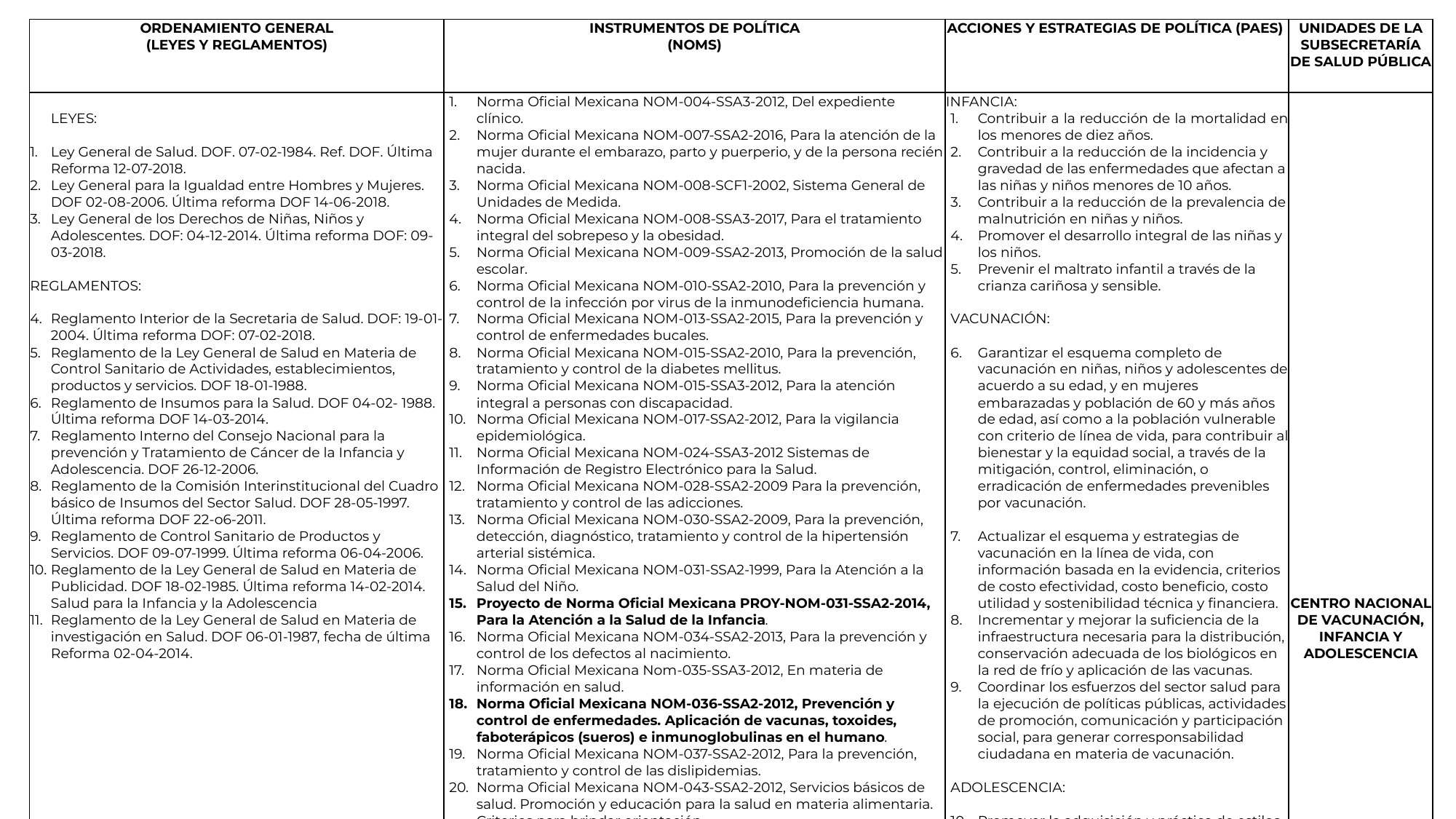

| ORDENAMIENTO GENERAL (LEYES Y REGLAMENTOS) | INSTRUMENTOS DE POLÍTICA (NOMS) | ACCIONES Y ESTRATEGIAS DE POLÍTICA (PAES) | UNIDADES DE LA SUBSECRETARÍA DE SALUD PÚBLICA |
| --- | --- | --- | --- |
| LEYES: Ley General de Salud. DOF. 07-02-1984. Ref. DOF. Última Reforma 12-07-2018. Ley General para la Igualdad entre Hombres y Mujeres. DOF 02-08-2006. Última reforma DOF 14-06-2018. Ley General de los Derechos de Niñas, Niños y Adolescentes. DOF: 04-12-2014. Última reforma DOF: 09-03-2018. REGLAMENTOS: Reglamento Interior de la Secretaria de Salud. DOF: 19-01-2004. Última reforma DOF: 07-02-2018. Reglamento de la Ley General de Salud en Materia de Control Sanitario de Actividades, establecimientos, productos y servicios. DOF 18-01-1988. Reglamento de Insumos para la Salud. DOF 04-02- 1988. Última reforma DOF 14-03-2014. Reglamento Interno del Consejo Nacional para la prevención y Tratamiento de Cáncer de la Infancia y Adolescencia. DOF 26-12-2006. Reglamento de la Comisión Interinstitucional del Cuadro básico de Insumos del Sector Salud. DOF 28-05-1997. Última reforma DOF 22-o6-2011. Reglamento de Control Sanitario de Productos y Servicios. DOF 09-07-1999. Última reforma 06-04-2006. Reglamento de la Ley General de Salud en Materia de Publicidad. DOF 18-02-1985. Última reforma 14-02-2014. Salud para la Infancia y la Adolescencia Reglamento de la Ley General de Salud en Materia de investigación en Salud. DOF 06-01-1987, fecha de última Reforma 02-04-2014. | Norma Oficial Mexicana NOM-004-SSA3-2012, Del expediente clínico. Norma Oficial Mexicana NOM-007-SSA2-2016, Para la atención de la mujer durante el embarazo, parto y puerperio, y de la persona recién nacida. Norma Oficial Mexicana NOM-008-SCF1-2002, Sistema General de Unidades de Medida. Norma Oficial Mexicana NOM-008-SSA3-2017, Para el tratamiento integral del sobrepeso y la obesidad. Norma Oficial Mexicana NOM-009-SSA2-2013, Promoción de la salud escolar. Norma Oficial Mexicana NOM-010-SSA2-2010, Para la prevención y control de la infección por virus de la inmunodeficiencia humana. Norma Oficial Mexicana NOM-013-SSA2-2015, Para la prevención y control de enfermedades bucales. Norma Oficial Mexicana NOM-015-SSA2-2010, Para la prevención, tratamiento y control de la diabetes mellitus. Norma Oficial Mexicana NOM-015-SSA3-2012, Para la atención integral a personas con discapacidad. Norma Oficial Mexicana NOM-017-SSA2-2012, Para la vigilancia epidemiológica. Norma Oficial Mexicana NOM-024-SSA3-2012 Sistemas de Información de Registro Electrónico para la Salud. Norma Oficial Mexicana NOM-028-SSA2-2009 Para la prevención, tratamiento y control de las adicciones. Norma Oficial Mexicana NOM-030-SSA2-2009, Para la prevención, detección, diagnóstico, tratamiento y control de la hipertensión arterial sistémica. Norma Oficial Mexicana NOM-031-SSA2-1999, Para la Atención a la Salud del Niño. Proyecto de Norma Oficial Mexicana PROY-NOM-031-SSA2-2014, Para la Atención a la Salud de la Infancia. Norma Oficial Mexicana NOM-034-SSA2-2013, Para la prevención y control de los defectos al nacimiento. Norma Oficial Mexicana Nom-035-SSA3-2012, En materia de información en salud. Norma Oficial Mexicana NOM-036-SSA2-2012, Prevención y control de enfermedades. Aplicación de vacunas, toxoides, faboterápicos (sueros) e inmunoglobulinas en el humano. Norma Oficial Mexicana NOM-037-SSA2-2012, Para la prevención, tratamiento y control de las dislipidemias. Norma Oficial Mexicana NOM-043-SSA2-2012, Servicios básicos de salud. Promoción y educación para la salud en materia alimentaria. Criterios para brindar orientación. Norma Oficial Mexicana NOM-046-SSA2-2005. Violencia familiar, sexual y contra las mujeres. Criterios para la prevención y atención. Norma Oficial Mexicana NOM-047-SSA2-2015 Para la atención a la salud del Grupo Etario de 10 a 19 años de edad. Norma Oficial Mexicana NOM-047-SSA1-2011, Salud Ambiental-Índices biológicos de exposición para el personal ocupacionalmente expuesto a sustancias químicas. DOF 06-06-2011. Norma Oficial Mexicana NOM-087-SEMARNAT-SSA1-2002. Prevención Ambiental-Salud Ambiental- Residuos Peligrosos Biológicos-Infecciosos-Clasificación y Especificaciones de Manejo. DOF 17-02-2003. Norma Oficial Mexicana NOM-127-SSA1-1994, Salud ambiental, agua para uso y consumo humano. Límites permisibles de calidad y tratamientos a que debe someterse el agua para su potabilización. Norma Oficial Mexicana 179-SSA1-1998, Vigilancia y evaluación del control de calidad del agua para uso y consumo humano, distribuido por sistemas de abastecimiento público. Norma Oficial Mexicana NOM-253-SSA-1-2012. Para la disposición de sangre humana y sus componentes con fines terapéuticos. | INFANCIA: Contribuir a la reducción de la mortalidad en los menores de diez años. Contribuir a la reducción de la incidencia y gravedad de las enfermedades que afectan a las niñas y niños menores de 10 años. Contribuir a la reducción de la prevalencia de malnutrición en niñas y niños. Promover el desarrollo integral de las niñas y los niños. Prevenir el maltrato infantil a través de la crianza cariñosa y sensible. VACUNACIÓN: Garantizar el esquema completo de vacunación en niñas, niños y adolescentes de acuerdo a su edad, y en mujeres embarazadas y población de 60 y más años de edad, así como a la población vulnerable con criterio de línea de vida, para contribuir al bienestar y la equidad social, a través de la mitigación, control, eliminación, o erradicación de enfermedades prevenibles por vacunación. Actualizar el esquema y estrategias de vacunación en la línea de vida, con información basada en la evidencia, criterios de costo efectividad, costo beneficio, costo utilidad y sostenibilidad técnica y financiera. Incrementar y mejorar la suficiencia de la infraestructura necesaria para la distribución, conservación adecuada de los biológicos en la red de frío y aplicación de las vacunas. Coordinar los esfuerzos del sector salud para la ejecución de políticas públicas, actividades de promoción, comunicación y participación social, para generar corresponsabilidad ciudadana en materia de vacunación. ADOLESCENCIA: Promover la adquisición y práctica de estilos de vida saludable a través del desarrollo de habilidades y competencias para la vida. Contribuir a la disminución de brechas y beneficiar a un mayor número de población adolescente a través de la ampliación en el acceso a los servicios del Sistema Nacional de Salud. Mejorar la efectividad, equidad y calidad de la atención a la salud de las personas adolescentes, con base en intervenciones basadas en criterios de territorialidad y la implementación de sistemas de información. | CENTRO NACIONAL DE VACUNACIÓN, INFANCIA Y ADOLESCENCIA |